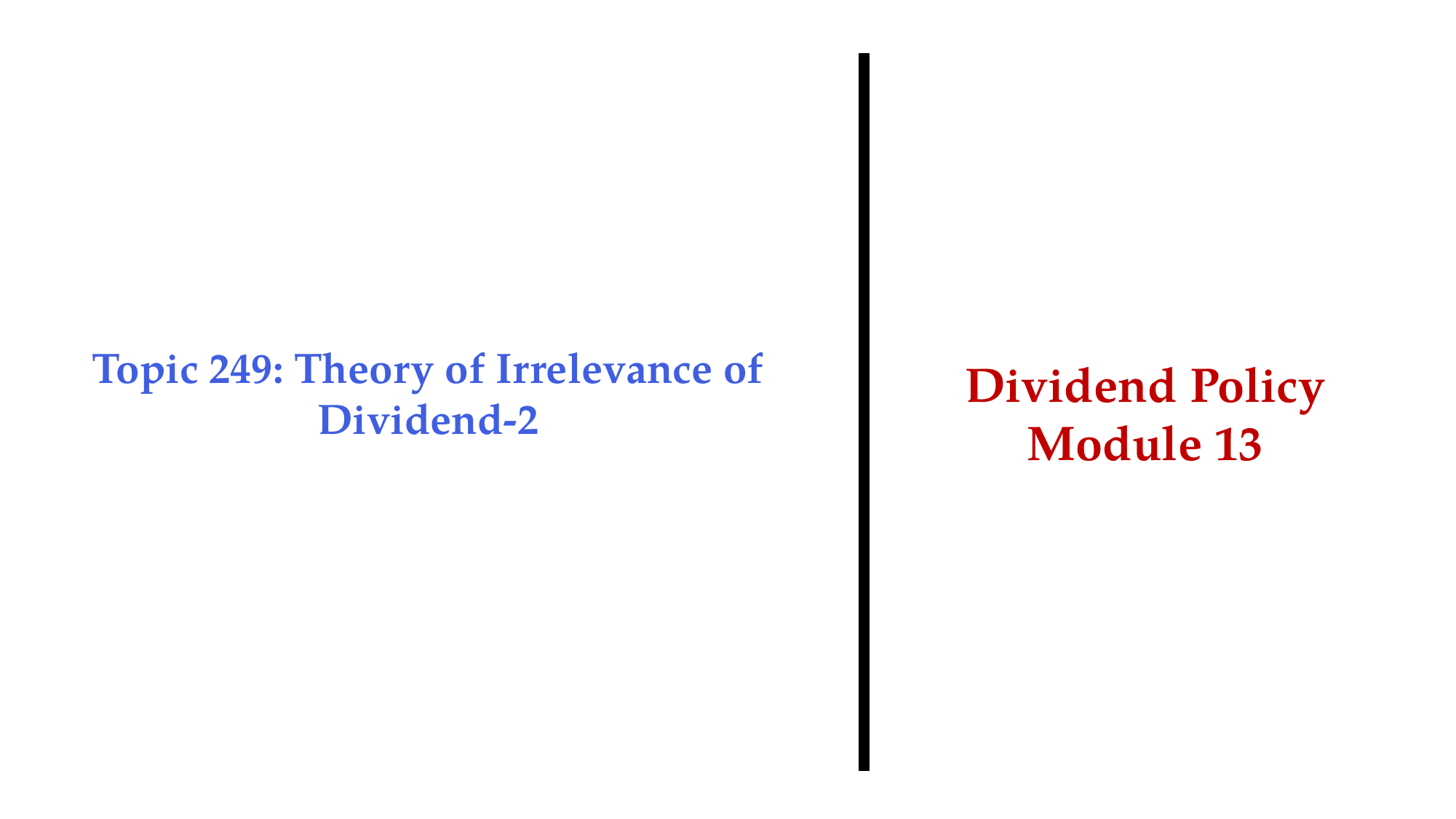

Topic 249: Theory of Irrelevance of Dividend-2
Dividend Policy
Module 13